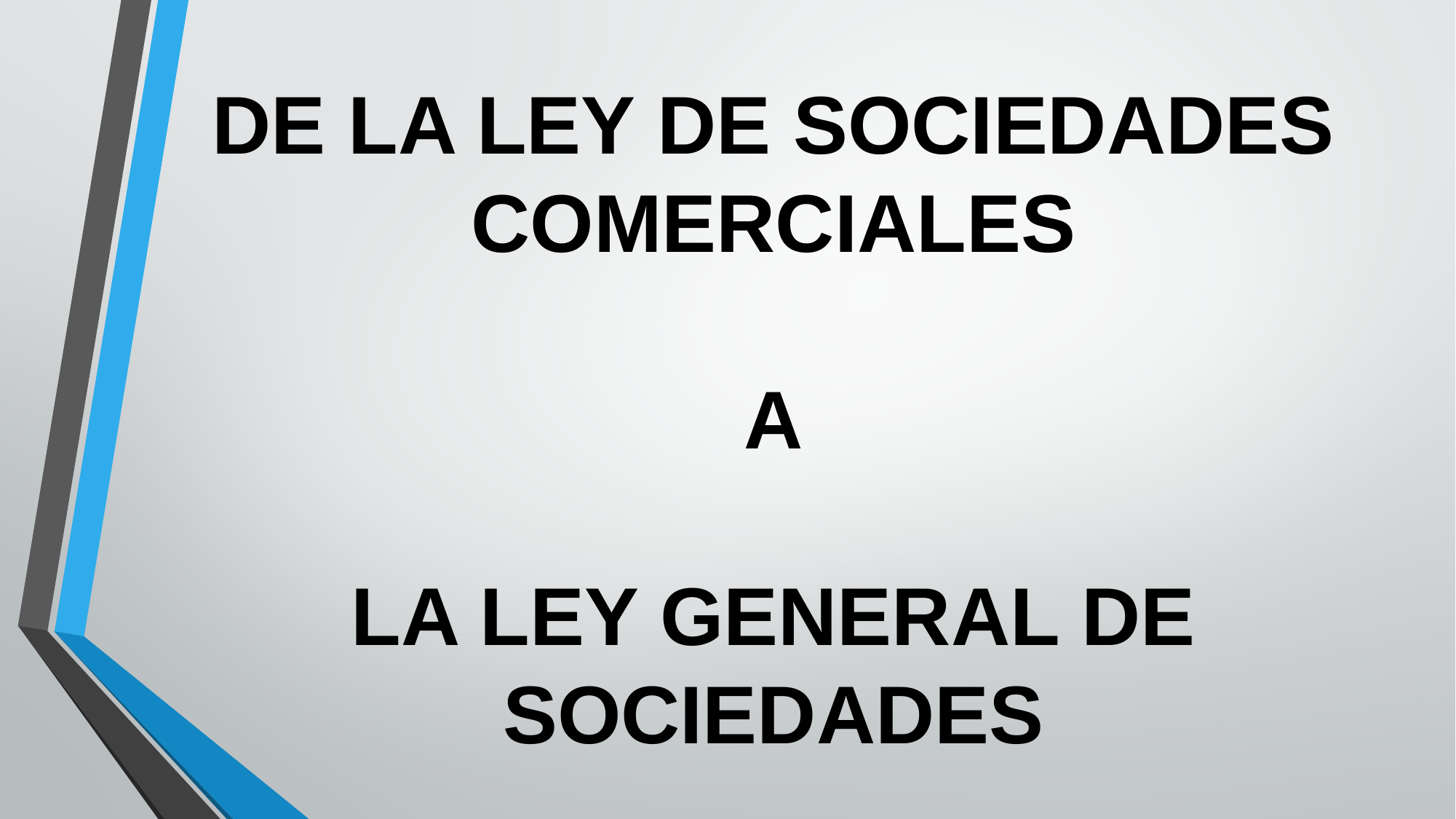

# DE LA LEY DE SOCIEDADES COMERCIALES A LA LEY GENERAL DE SOCIEDADES